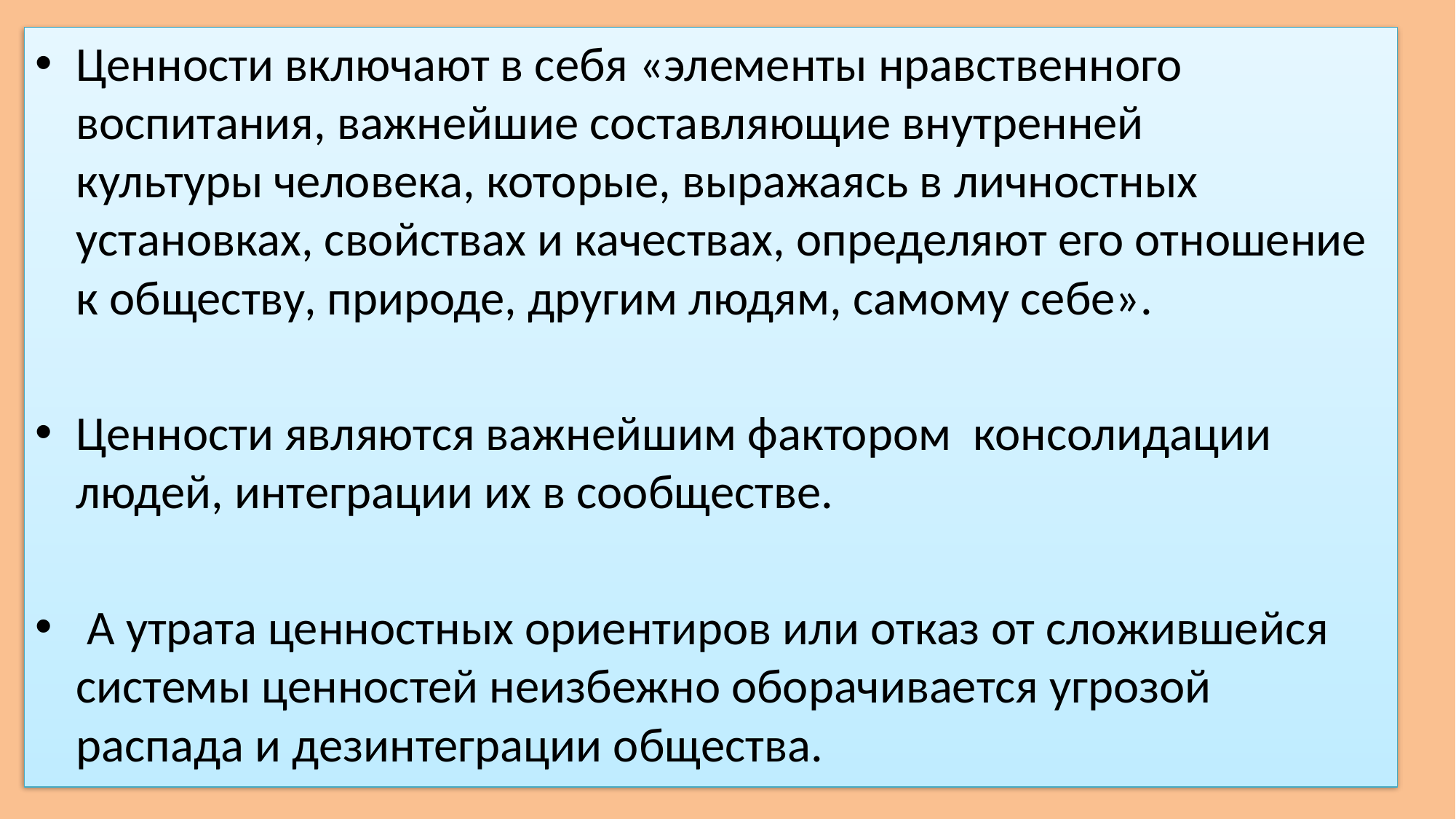

Ценности включают в себя «элементы нравственного воспитания, важнейшие составляющие внутренней культуры человека, которые, выражаясь в личностных установках, свойствах и качествах, определяют его отношение к обществу, природе, другим людям, самому себе».

Ценности являются важнейшим фактором  консолидации людей, интеграции их в сообществе.

 А утрата ценностных ориентиров или отказ от сложившейся системы ценностей неизбежно оборачивается угрозой распада и дезинтеграции общества.